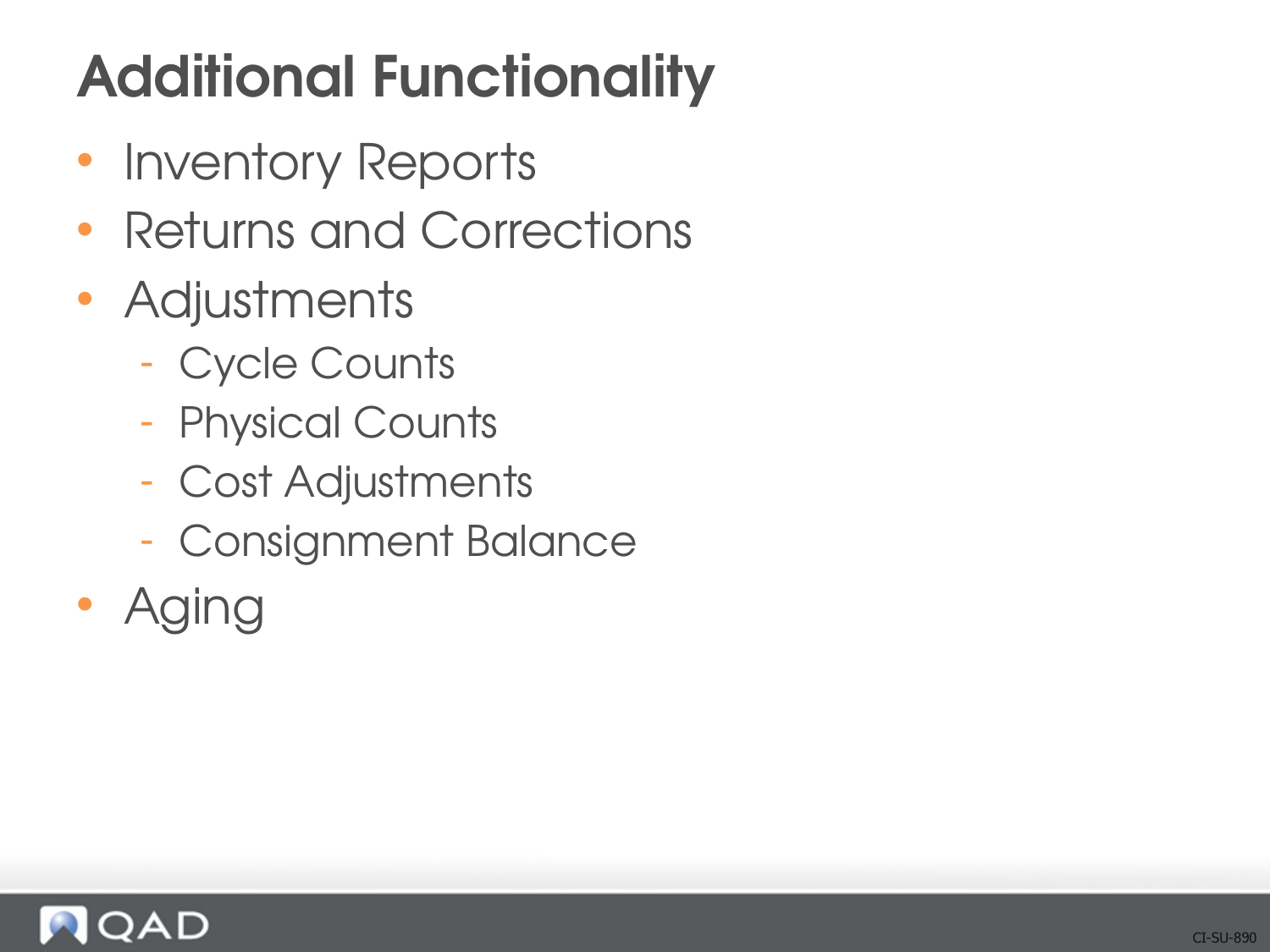

# Additional Functionality
Inventory Reports
Returns and Corrections
Adjustments
Cycle Counts
Physical Counts
Cost Adjustments
Consignment Balance
Aging

CI-SU-890